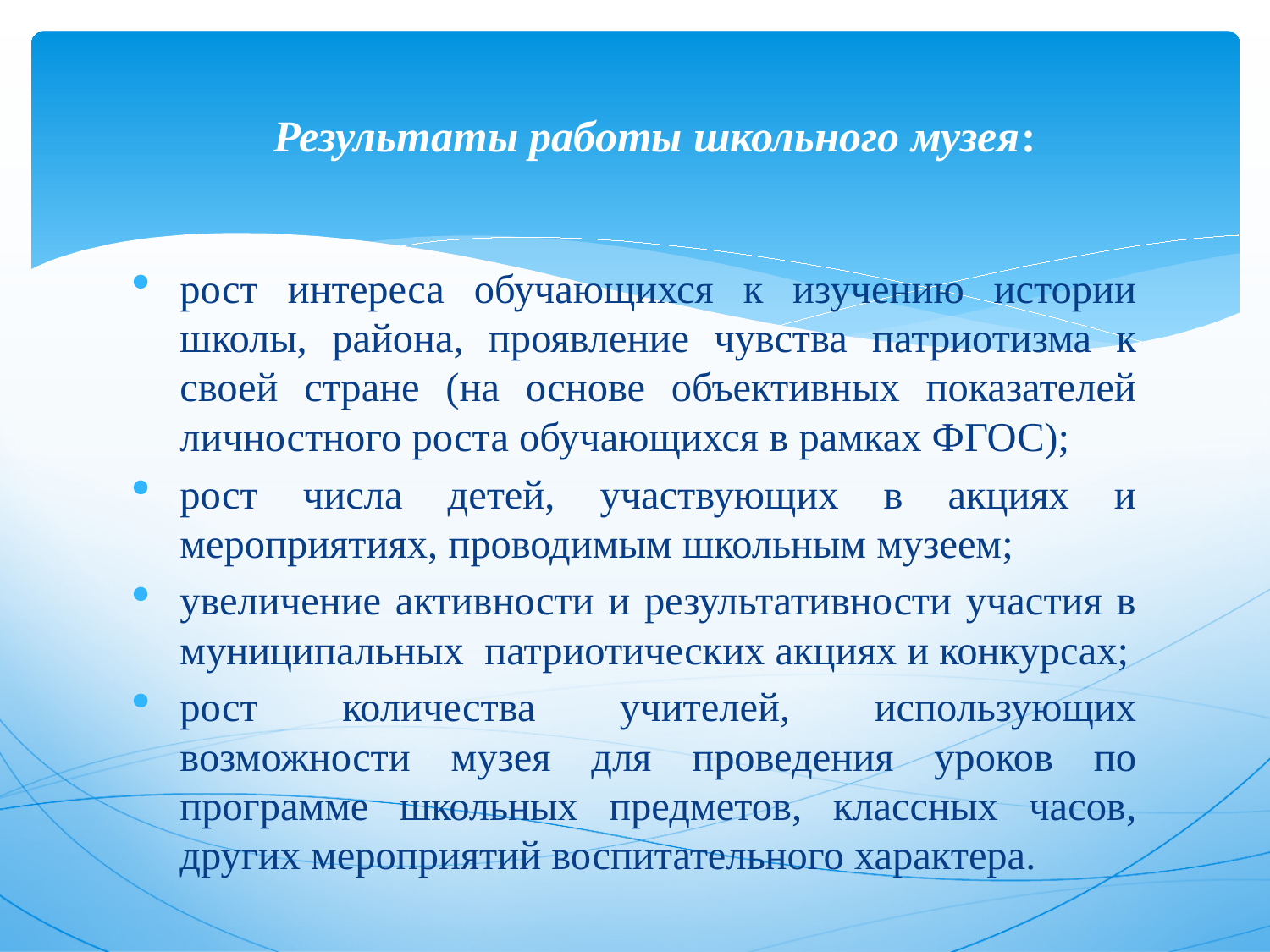

# Результаты работы школьного музея:
рост интереса обучающихся к изучению истории школы, района, проявление чувства патриотизма к своей стране (на основе объективных показателей личностного роста обучающихся в рамках ФГОС);
рост числа детей, участвующих в акциях и мероприятиях, проводимым школьным музеем;
увеличение активности и результативности участия в муниципальных  патриотических акциях и конкурсах;
рост количества учителей, использующих возможности музея для проведения уроков по программе школьных предметов, классных часов, других мероприятий воспитательного характера.